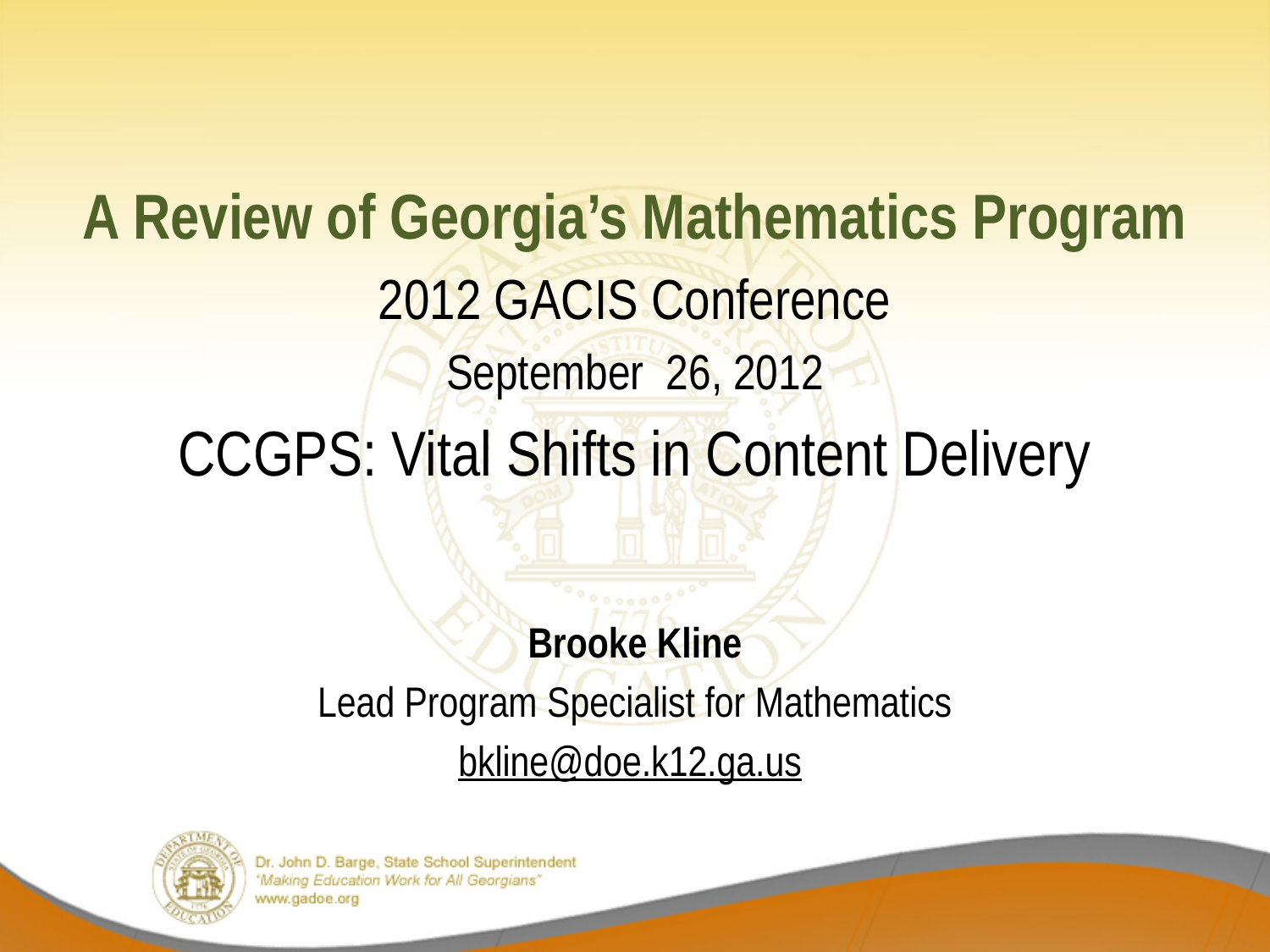

A Review of Georgia’s Mathematics Program
2012 GACIS Conference
September  26, 2012
CCGPS: Vital Shifts in Content Delivery

Brooke Kline
Lead Program Specialist for Mathematics
bkline@doe.k12.ga.us